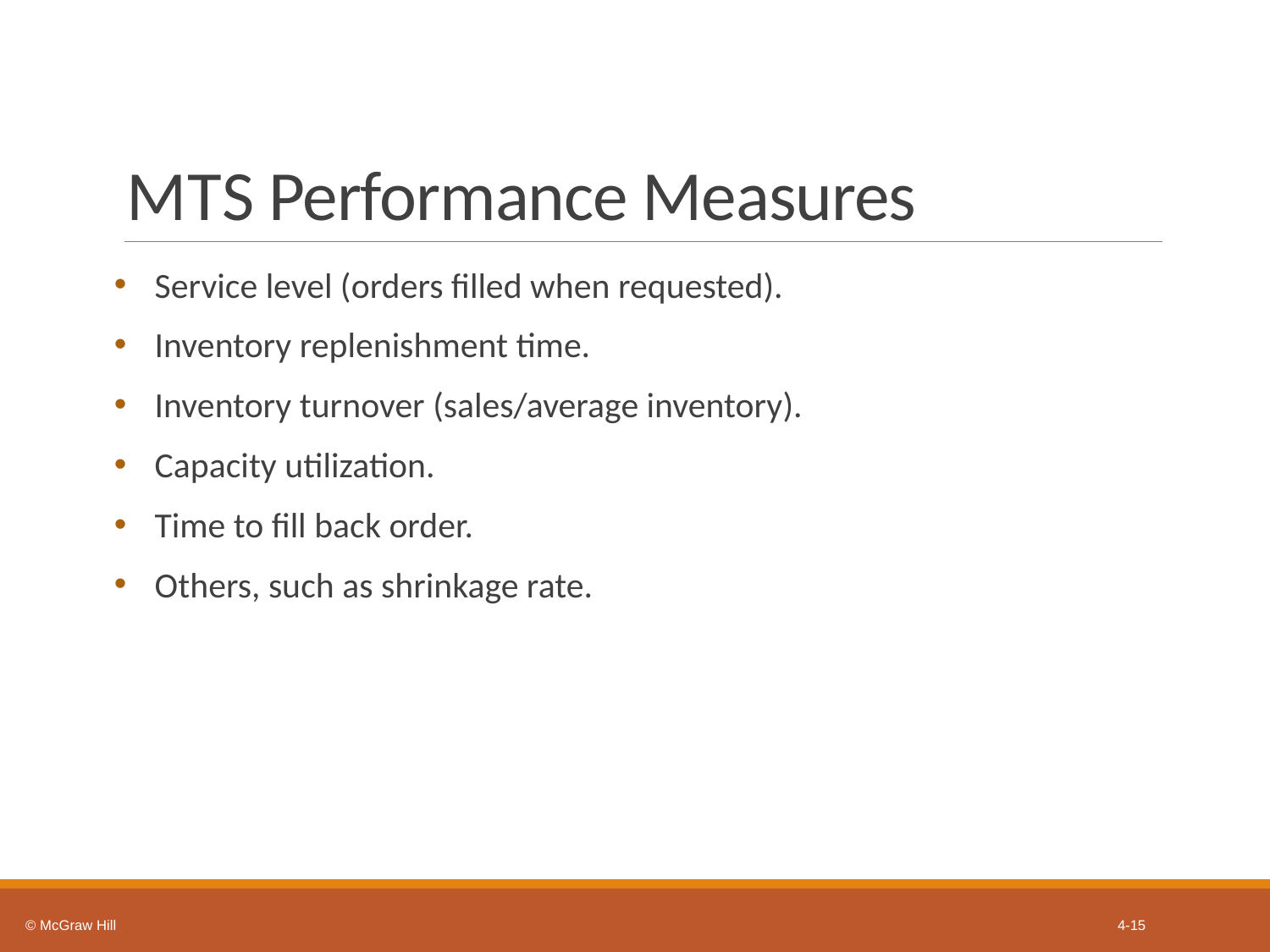

# M T S Performance Measures
Service level (orders filled when requested).
Inventory replenishment time.
Inventory turnover (sales/average inventory).
Capacity utilization.
Time to fill back order.
Others, such as shrinkage rate.